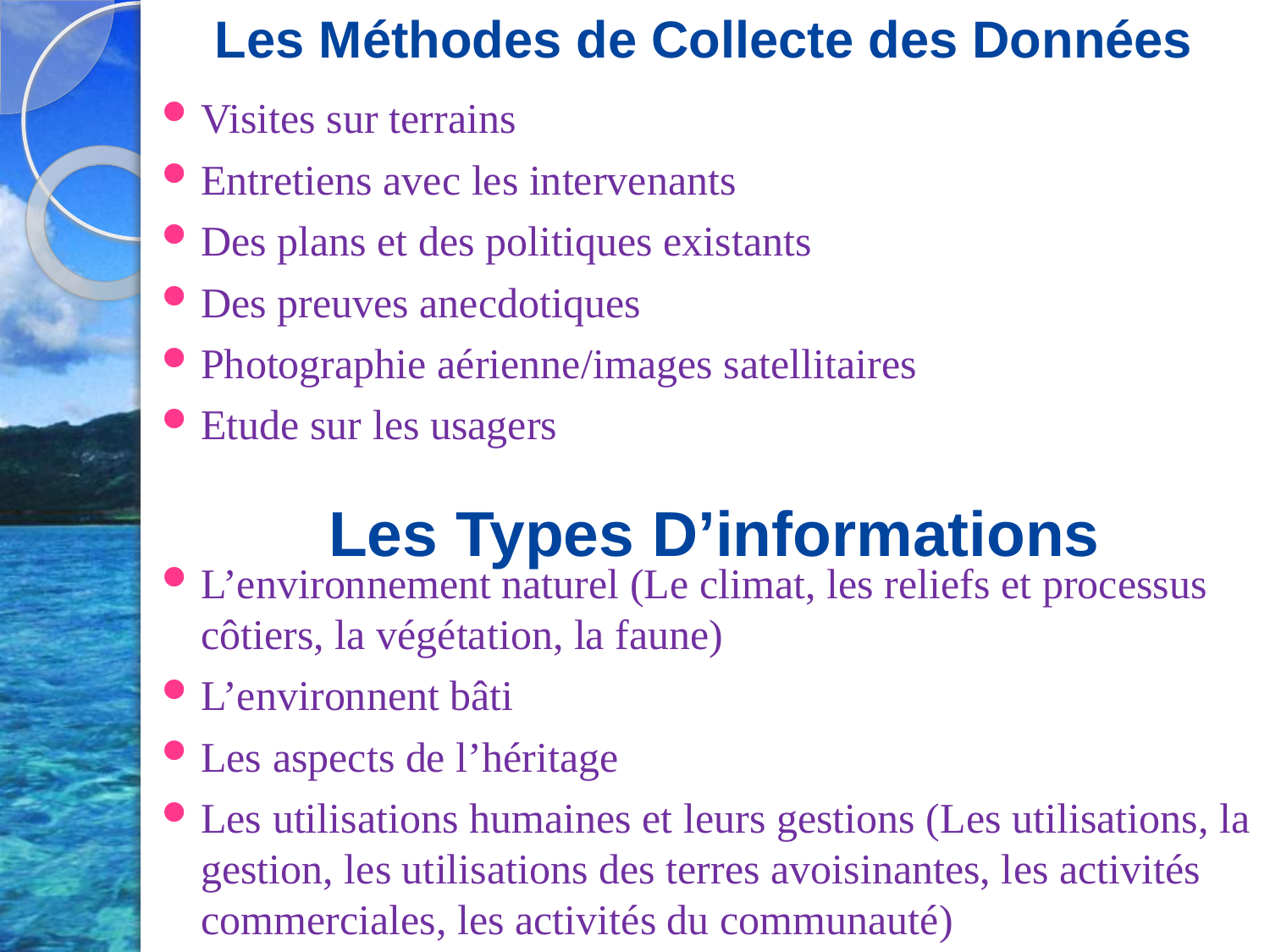

# Les Méthodes de Collecte des Données
Visites sur terrains
Entretiens avec les intervenants
Des plans et des politiques existants
Des preuves anecdotiques
Photographie aérienne/images satellitaires
Etude sur les usagers

Les Types D’informations

L’environnement naturel (Le climat, les reliefs et processus côtiers, la végétation, la faune)
L’environnent bâti
Les aspects de l’héritage
Les utilisations humaines et leurs gestions (Les utilisations, la gestion, les utilisations des terres avoisinantes, les activités commerciales, les activités du communauté)